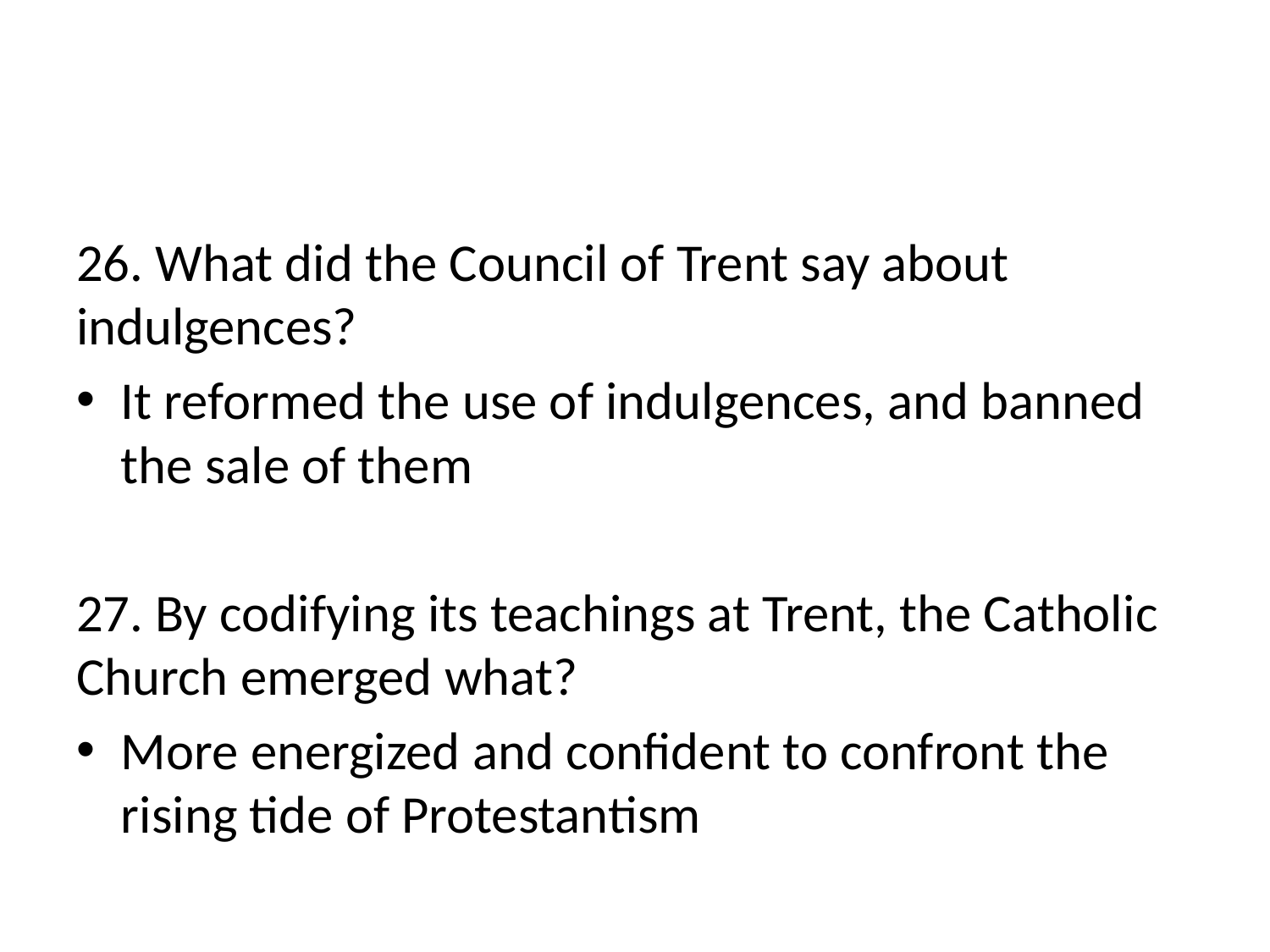

#
26. What did the Council of Trent say about indulgences?
It reformed the use of indulgences, and banned the sale of them

27. By codifying its teachings at Trent, the Catholic Church emerged what?
More energized and confident to confront the rising tide of Protestantism